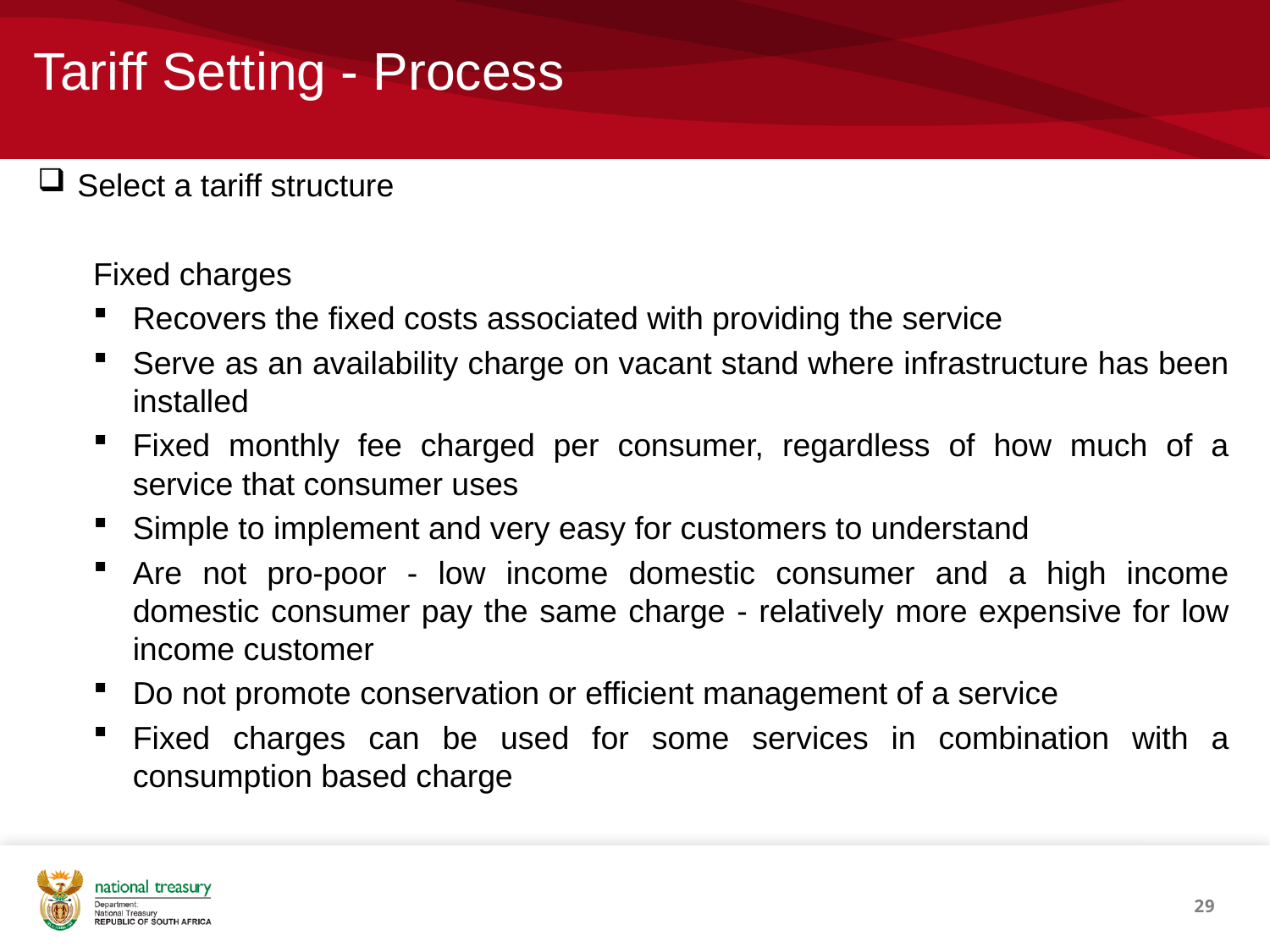

# Tariff Setting - Process
Select a tariff structure

Fixed charges
Recovers the fixed costs associated with providing the service
Serve as an availability charge on vacant stand where infrastructure has been installed
Fixed monthly fee charged per consumer, regardless of how much of a service that consumer uses
Simple to implement and very easy for customers to understand
Are not pro-poor - low income domestic consumer and a high income domestic consumer pay the same charge - relatively more expensive for low income customer
Do not promote conservation or efficient management of a service
Fixed charges can be used for some services in combination with a consumption based charge

29